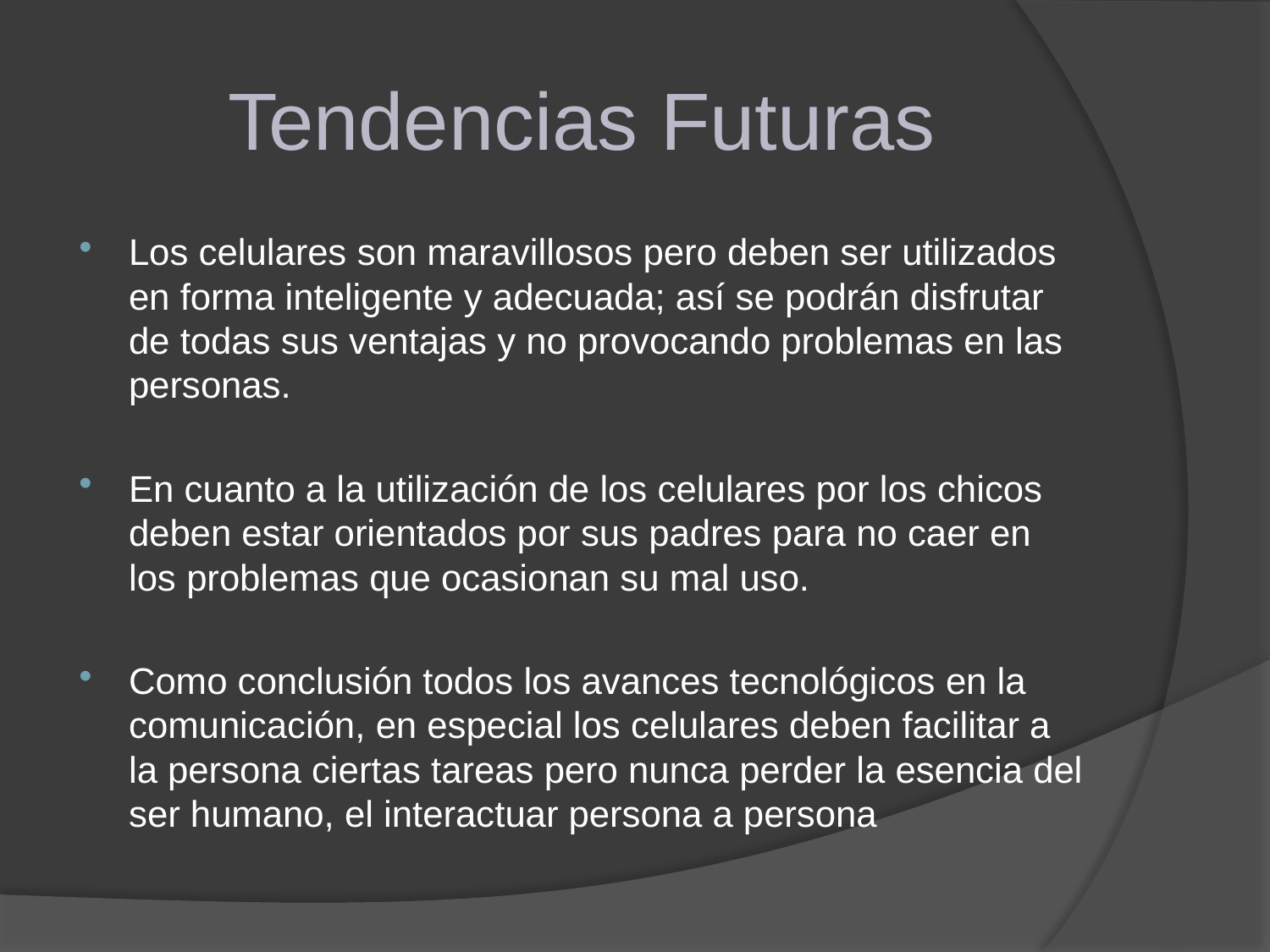

# Tendencias Futuras
Los celulares son maravillosos pero deben ser utilizados en forma inteligente y adecuada; así se podrán disfrutar de todas sus ventajas y no provocando problemas en las personas.

En cuanto a la utilización de los celulares por los chicos deben estar orientados por sus padres para no caer en los problemas que ocasionan su mal uso.

Como conclusión todos los avances tecnológicos en la comunicación, en especial los celulares deben facilitar a la persona ciertas tareas pero nunca perder la esencia del ser humano, el interactuar persona a persona